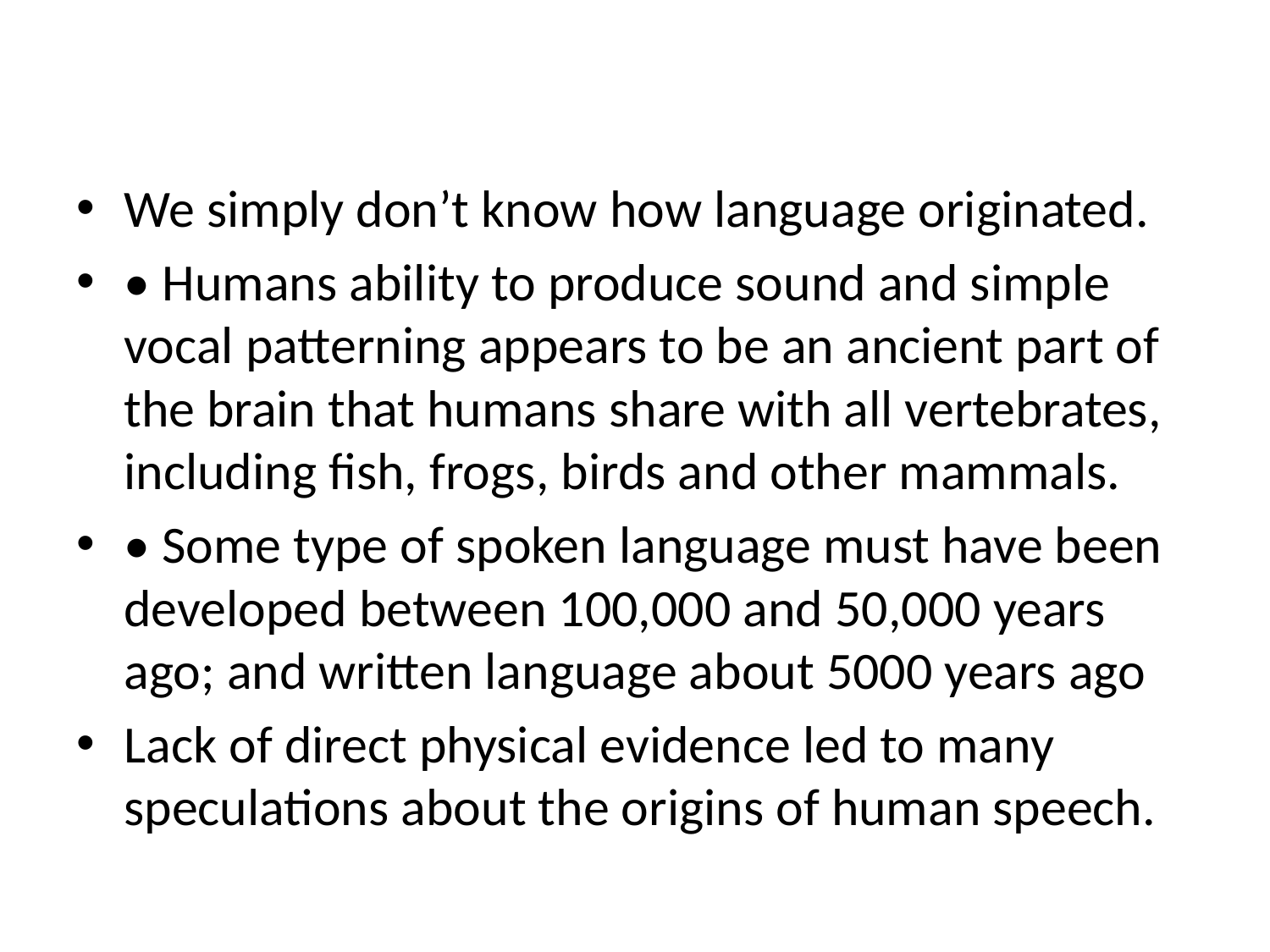

We simply don’t know how language originated.
• Humans ability to produce sound and simple vocal patterning appears to be an ancient part of the brain that humans share with all vertebrates, including fish, frogs, birds and other mammals.
• Some type of spoken language must have been developed between 100,000 and 50,000 years ago; and written language about 5000 years ago
Lack of direct physical evidence led to many speculations about the origins of human speech.